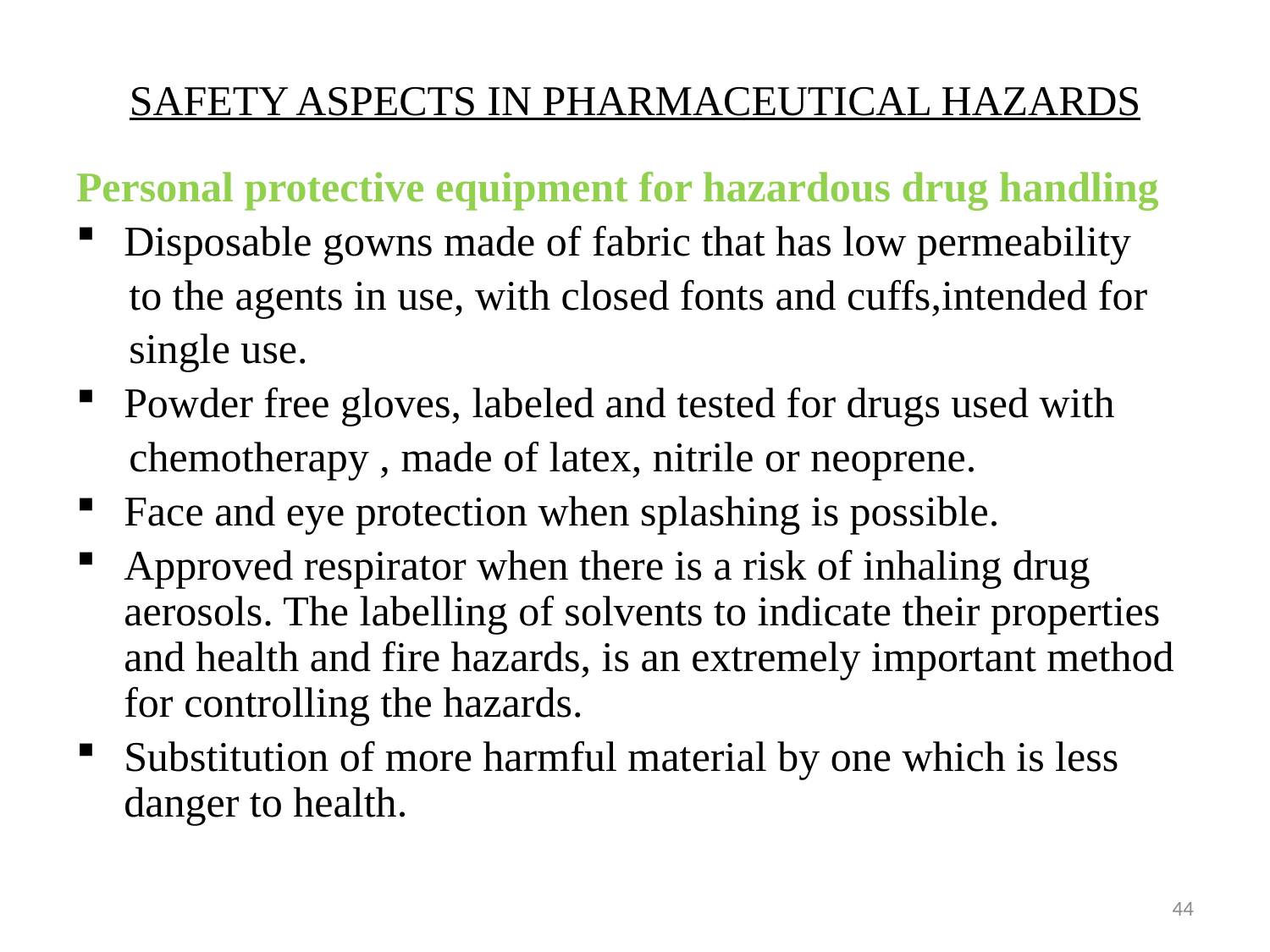

# SAFETY ASPECTS IN PHARMACEUTICAL HAZARDS
Personal protective equipment for hazardous drug handling
Disposable gowns made of fabric that has low permeability
     to the agents in use, with closed fonts and cuffs,intended for
     single use.
Powder free gloves, labeled and tested for drugs used with
     chemotherapy , made of latex, nitrile or neoprene.
Face and eye protection when splashing is possible.
Approved respirator when there is a risk of inhaling drug     aerosols. The labelling of solvents to indicate their properties and health and fire hazards, is an extremely important method for controlling the hazards.
Substitution of more harmful material by one which is less danger to health.

44